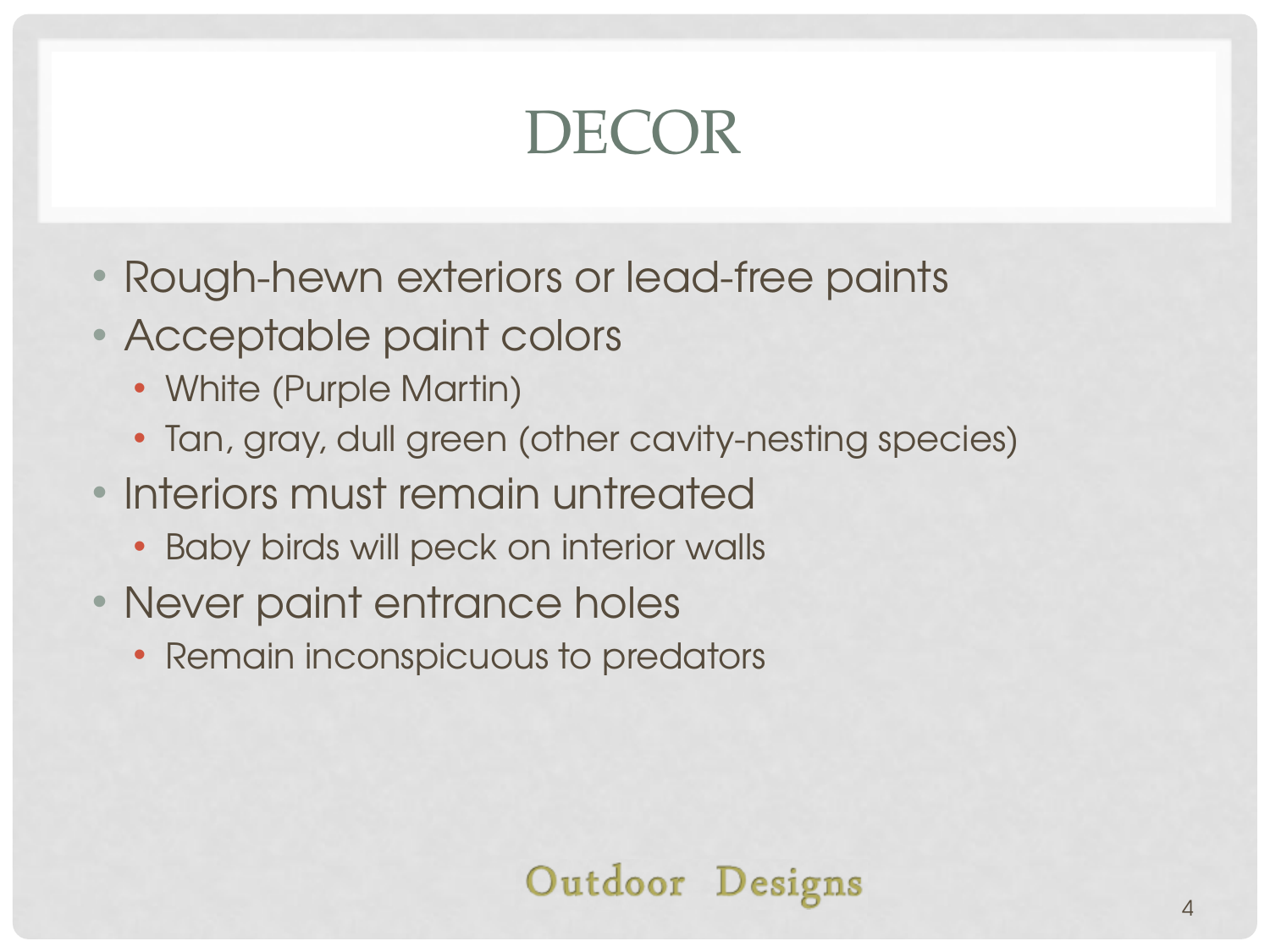

# Decor
Rough-hewn exteriors or lead-free paints
Acceptable paint colors
White (Purple Martin)
Tan, gray, dull green (other cavity-nesting species)
Interiors must remain untreated
Baby birds will peck on interior walls
Never paint entrance holes
Remain inconspicuous to predators

4